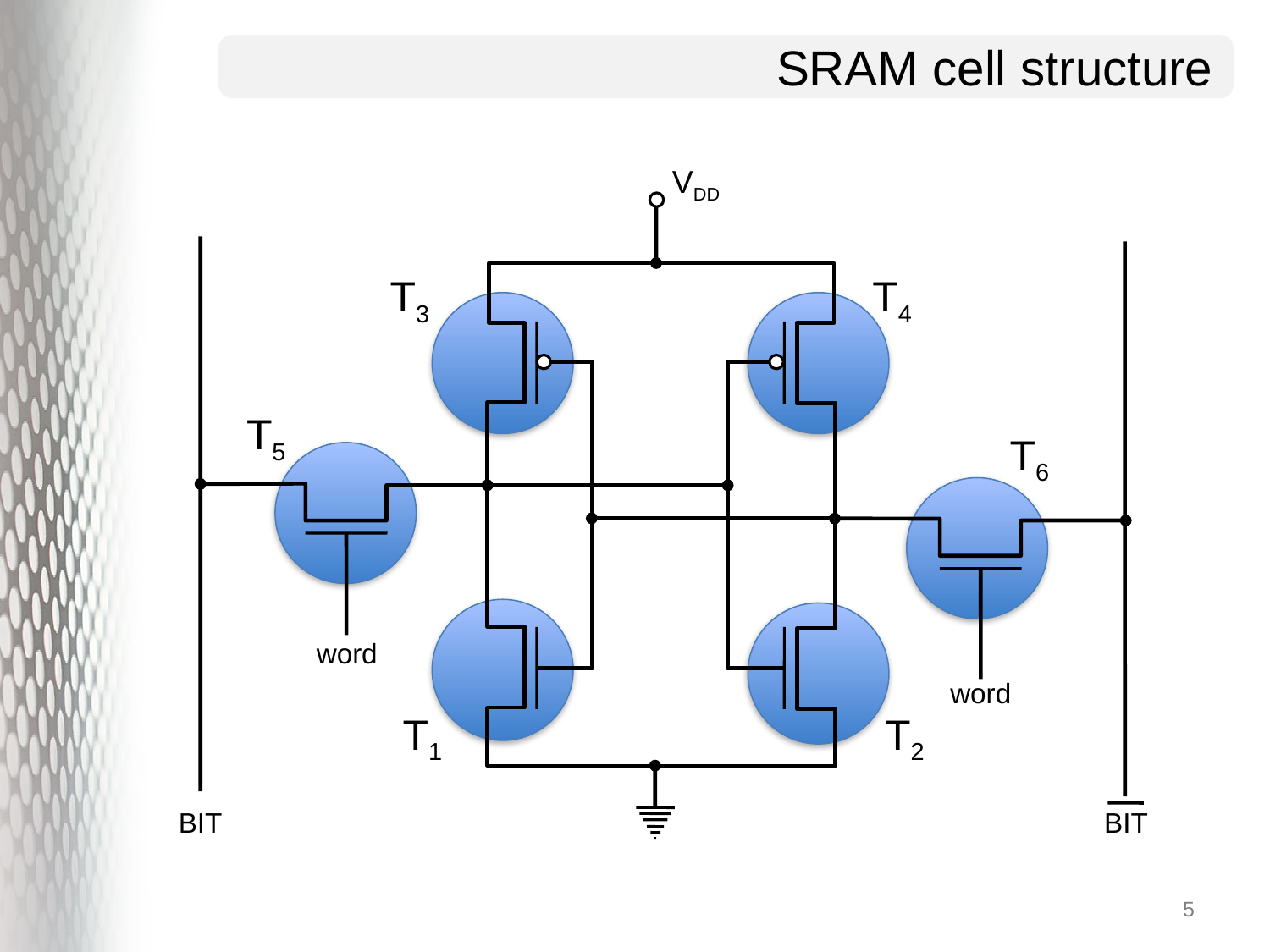

# SRAM cell structure
VDD

T3

T4

T5
T6

word

word
T1
T2

BIT
BIT